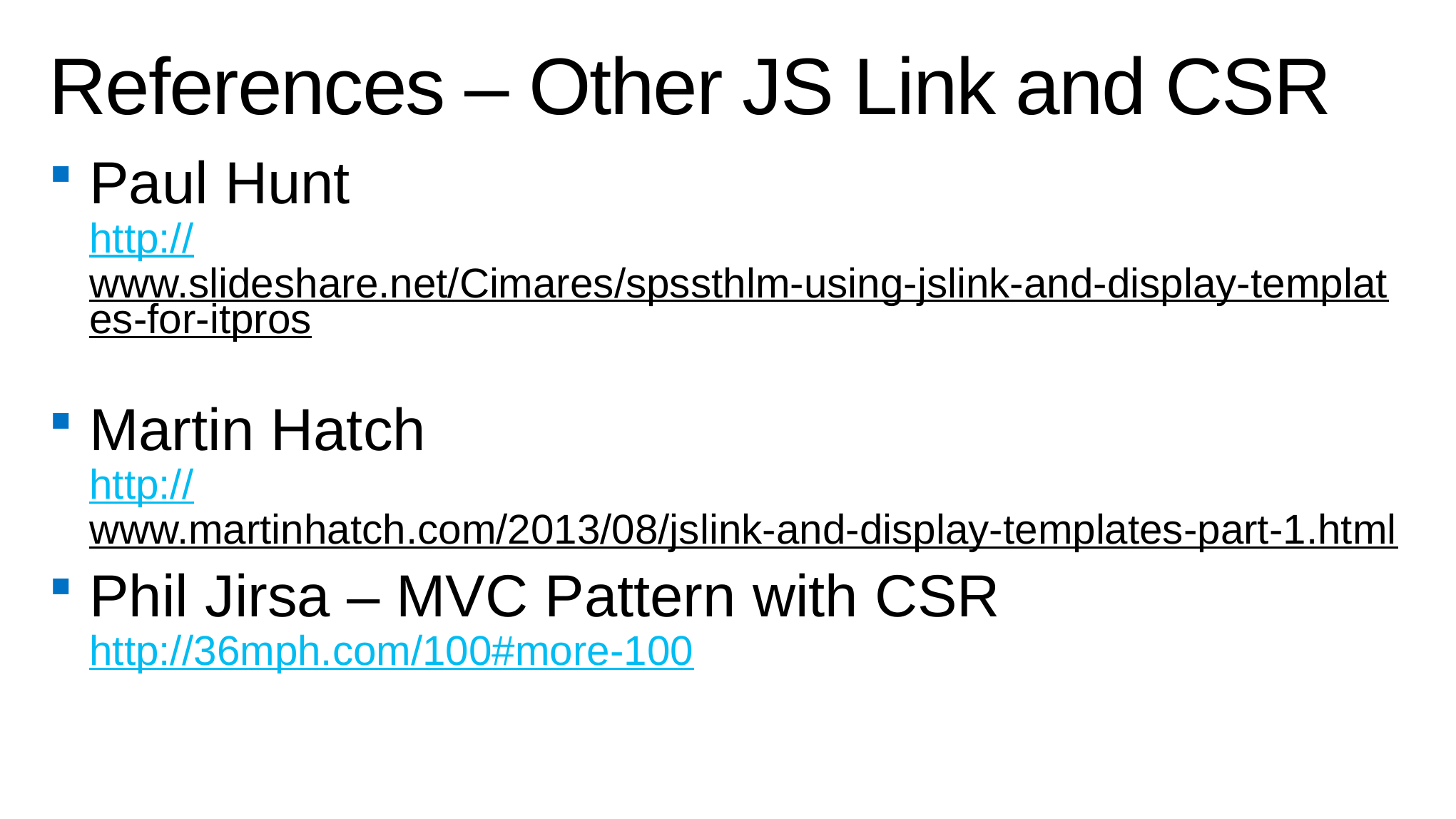

# References – Other JS Link and CSR
Paul Hunt
http://www.slideshare.net/Cimares/spssthlm-using-jslink-and-display-templates-for-itpros
Martin Hatch
http://www.martinhatch.com/2013/08/jslink-and-display-templates-part-1.html
Phil Jirsa – MVC Pattern with CSR
http://36mph.com/100#more-100